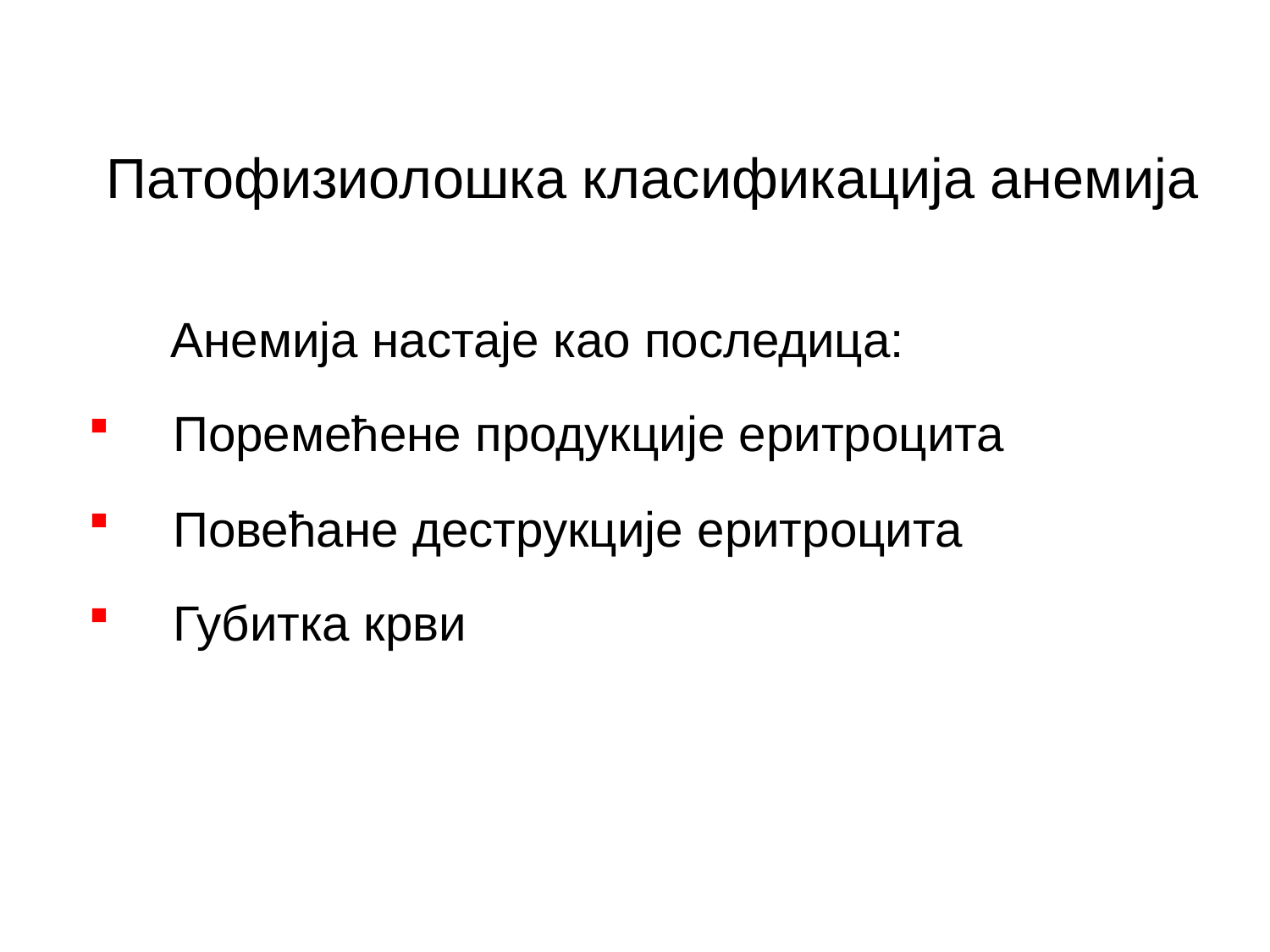

Патофизиолошка класификација анемија
      Анемија настаје као последица:
Поремећене продукције еритроцита
Повећане деструкције еритроцита
Губитка крви